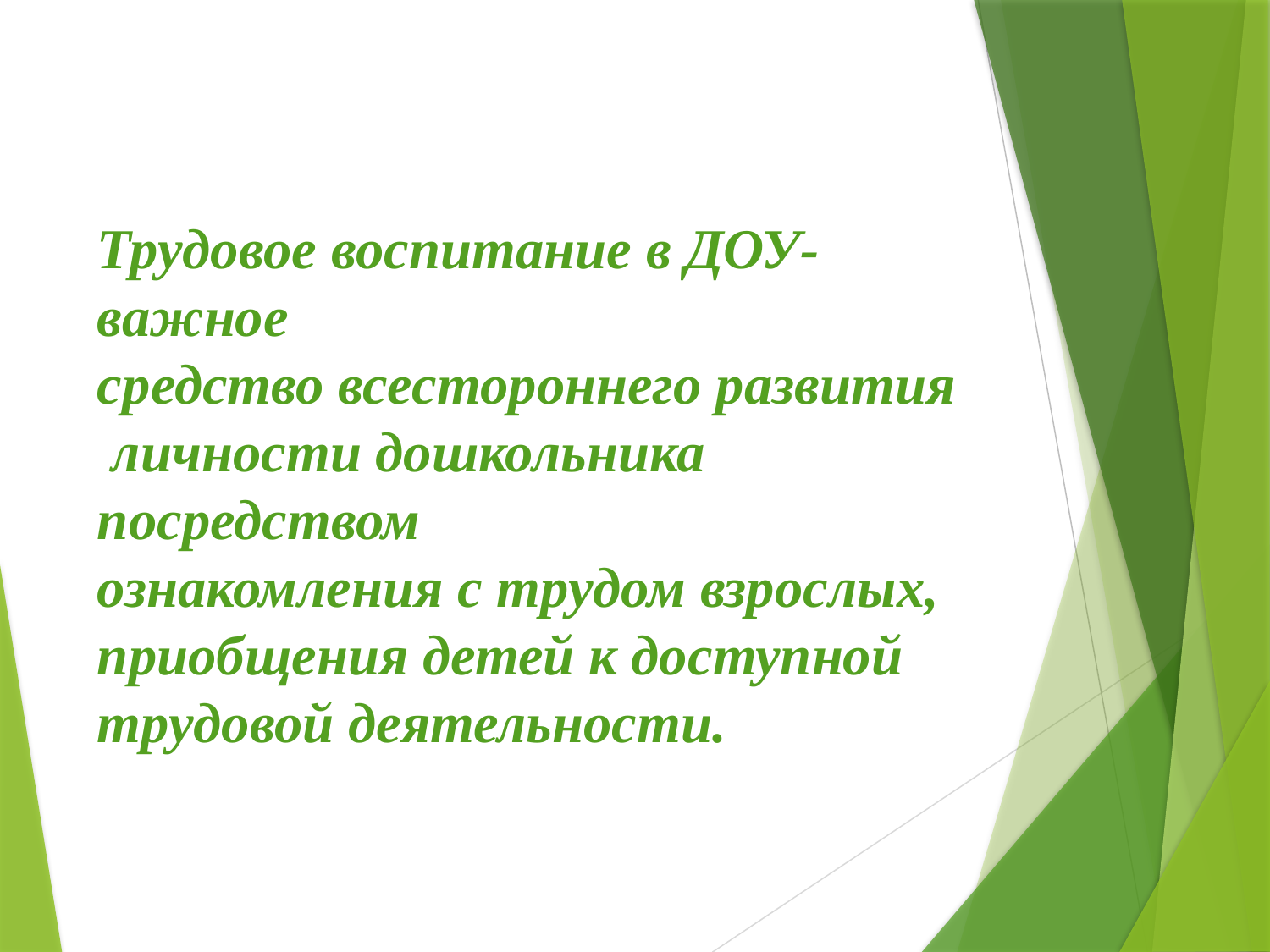

Трудовое воспитание в ДОУ- важное
средство всестороннего развития
 личности дошкольника посредством
ознакомления с трудом взрослых,
приобщения детей к доступной
трудовой деятельности.